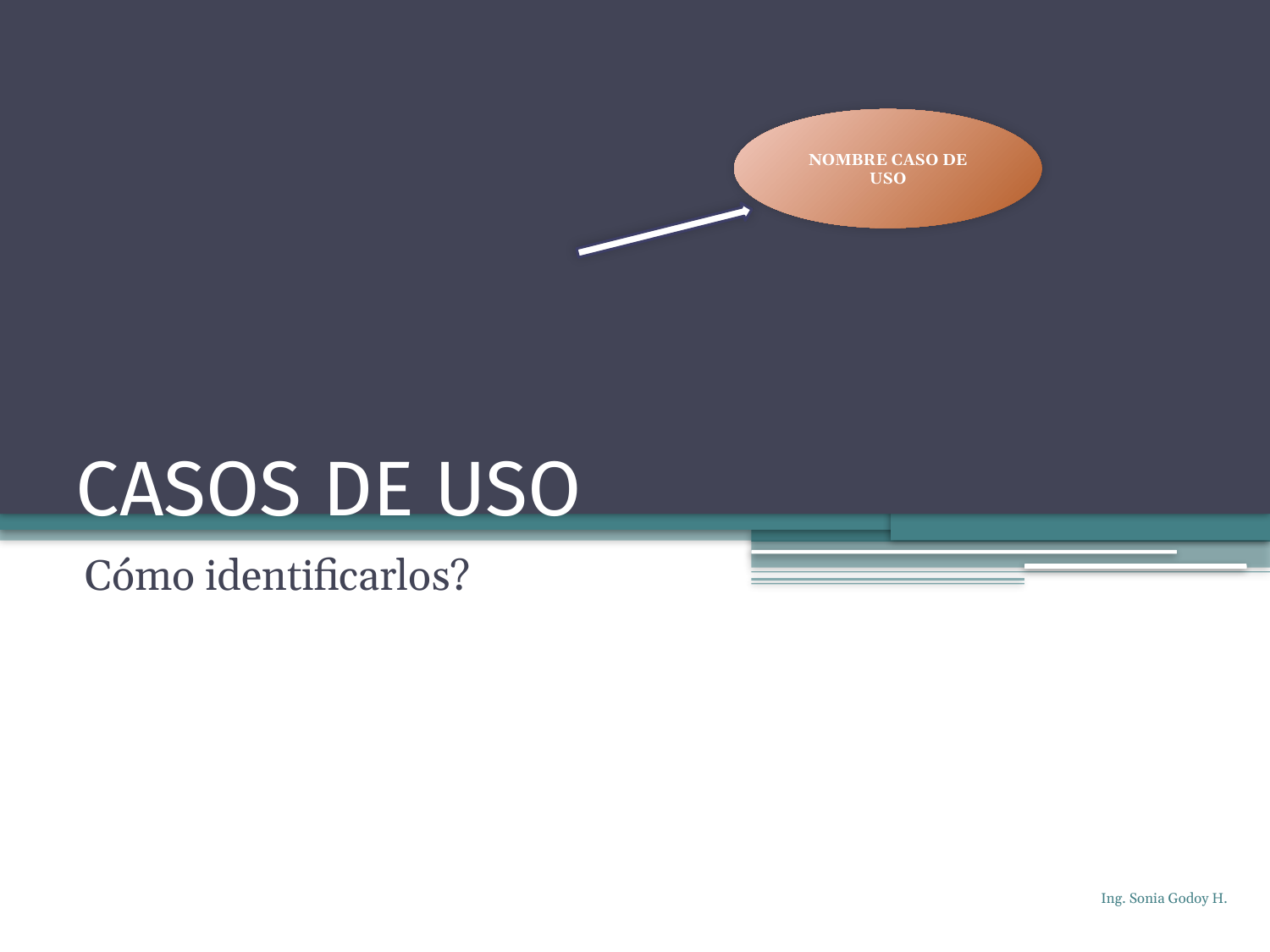

NOMBRE CASO DE USO

# CASOS DE USO
Cómo identificarlos?
Ing. Sonia Godoy H.